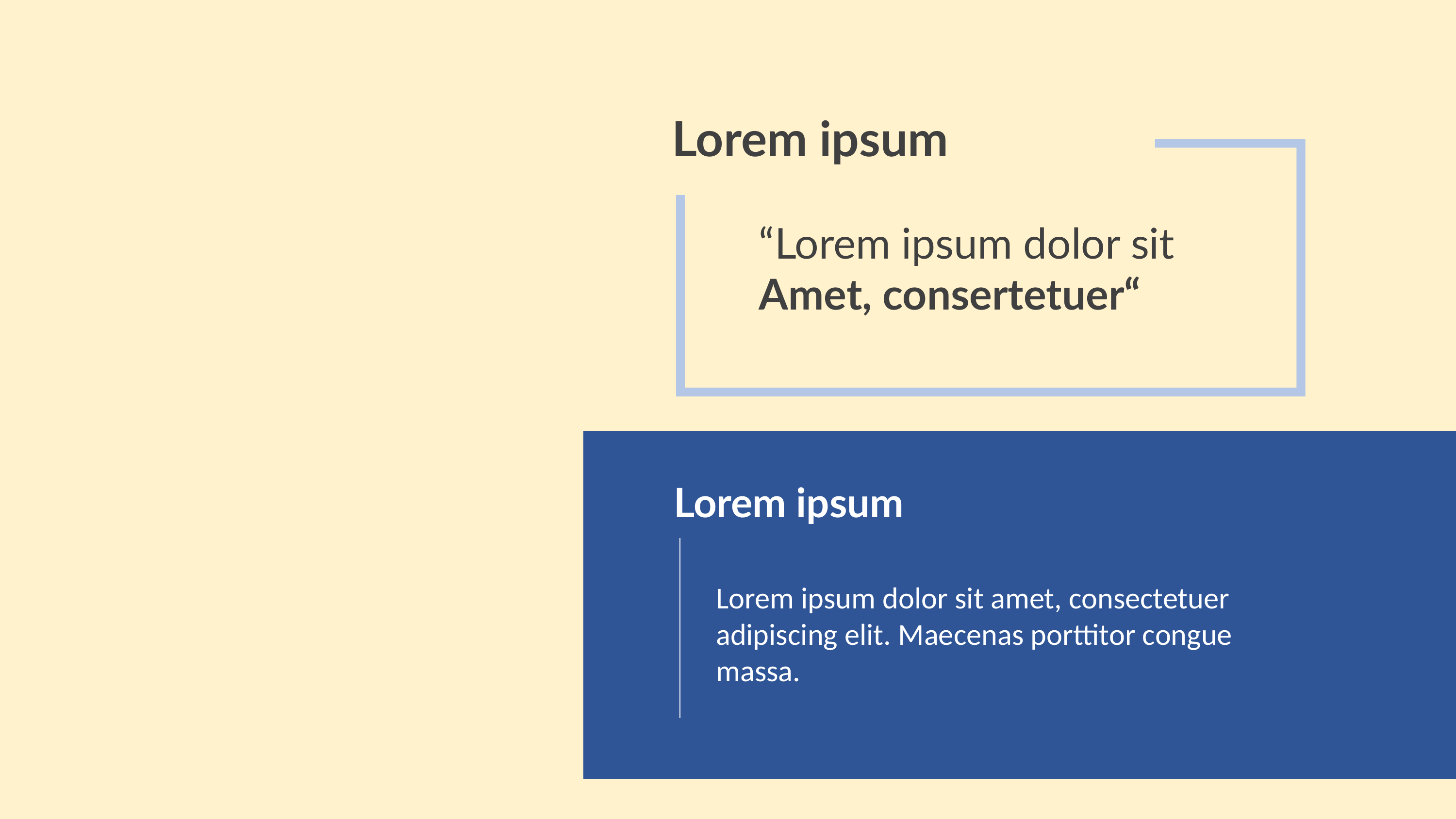

Lorem ipsum

“Lorem ipsum dolor sit
Amet, consertetuer“

Lorem ipsum
Lorem ipsum dolor sit amet, consectetuer adipiscing elit. Maecenas porttitor congue massa.